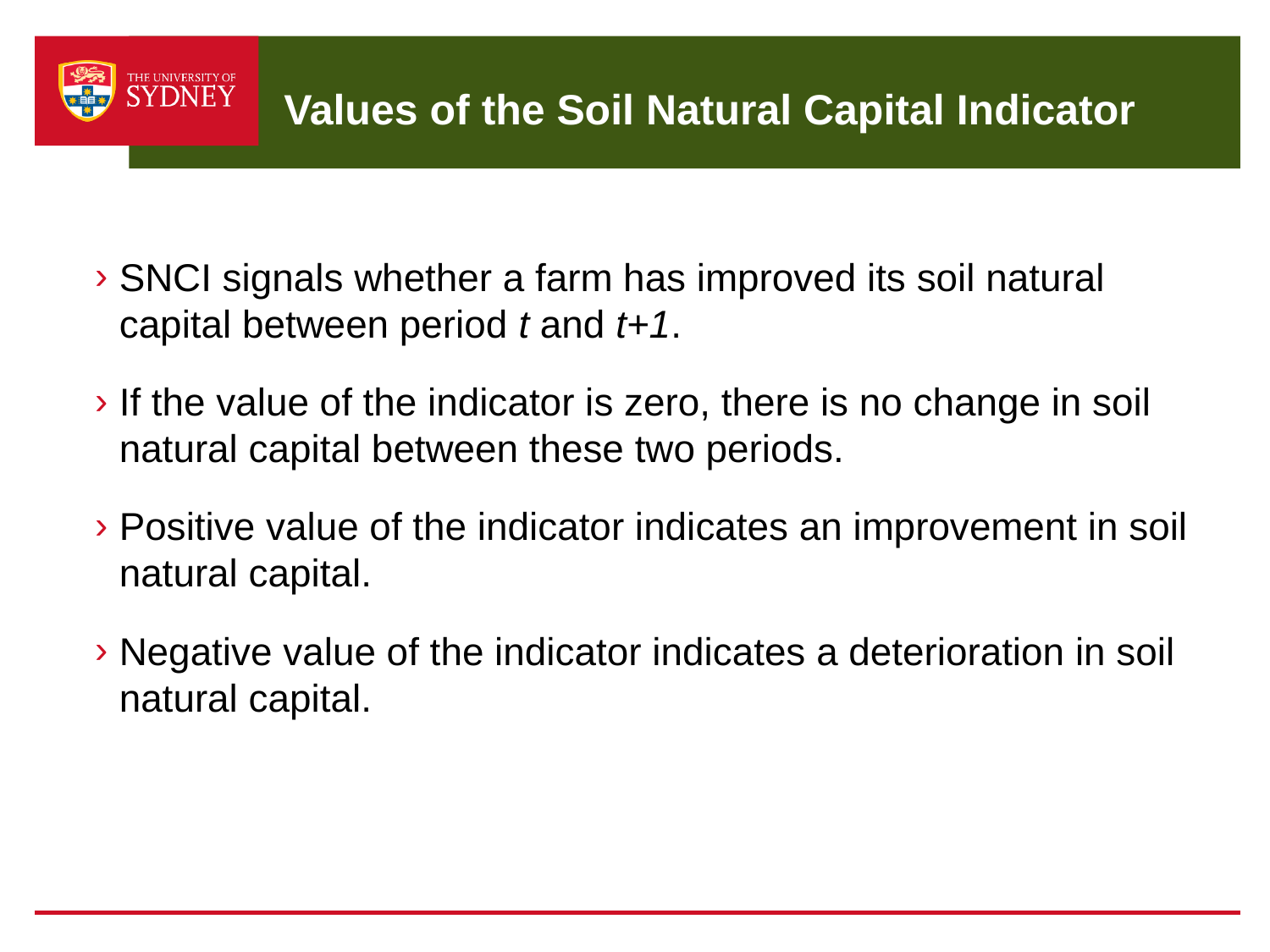

Values of the Soil Natural Capital Indicator
SNCI signals whether a farm has improved its soil natural capital between period t and t+1.
If the value of the indicator is zero, there is no change in soil natural capital between these two periods.
Positive value of the indicator indicates an improvement in soil natural capital.
Negative value of the indicator indicates a deterioration in soil natural capital.